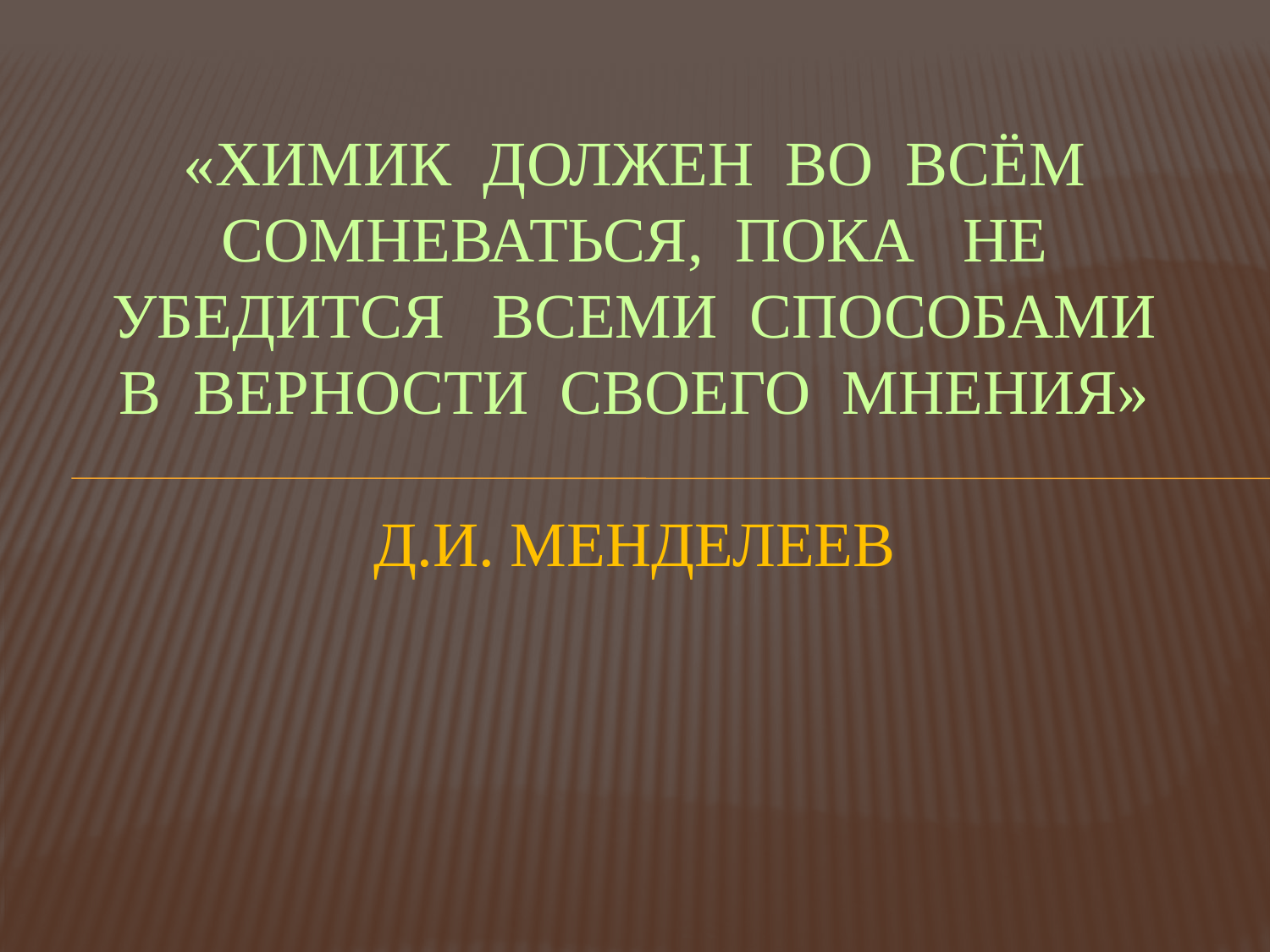

# «Химик  должен  во  всём сомневаться,  пока   не убедится   всеми  способами в  верности  своего  мнения» Д.И. Менделеев